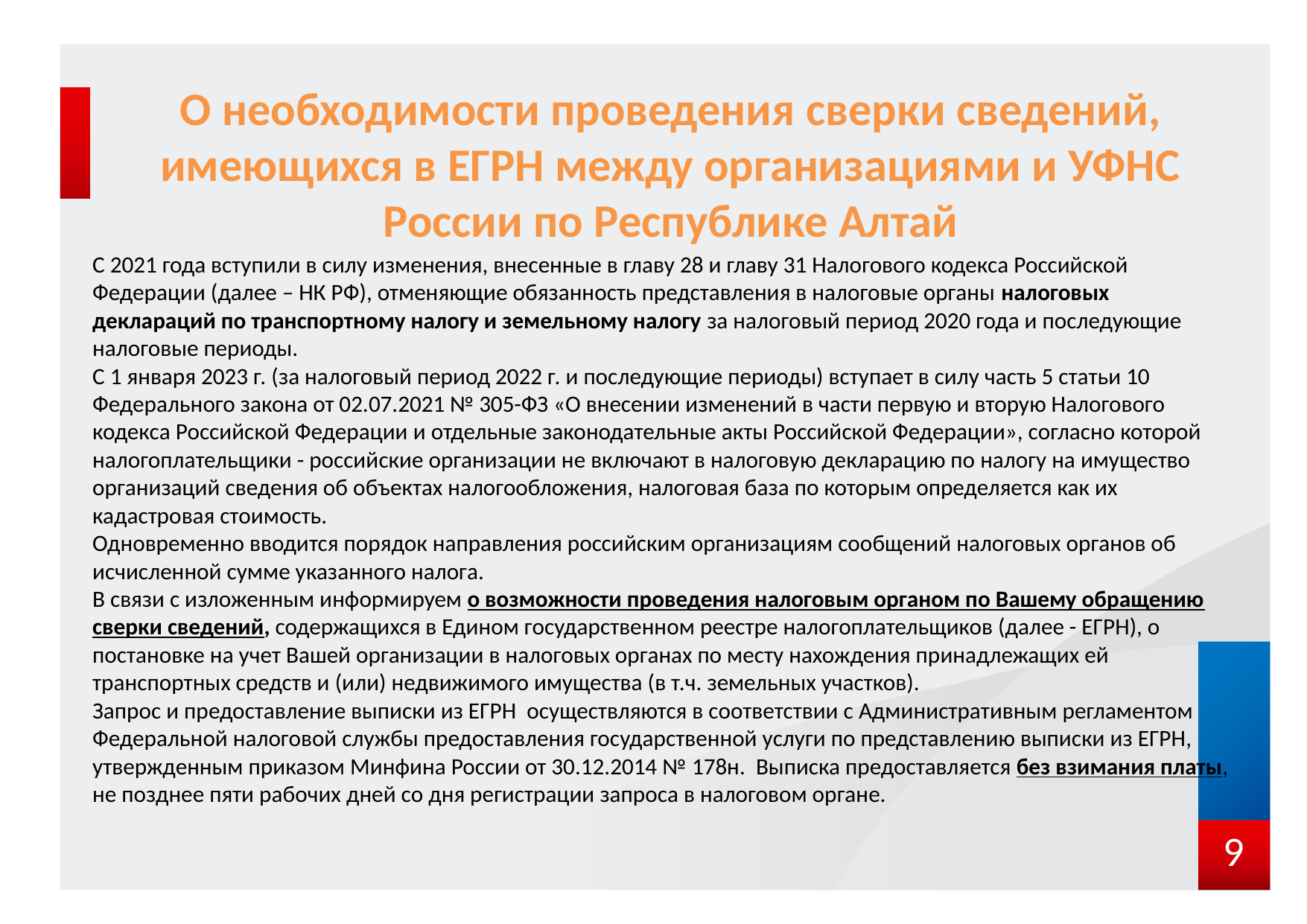

О необходимости проведения сверки сведений, имеющихся в ЕГРН между организациями и УФНС России по Республике Алтай

С 2021 года вступили в силу изменения, внесенные в главу 28 и главу 31 Налогового кодекса Российской Федерации (далее – НК РФ), отменяющие обязанность представления в налоговые органы налоговых деклараций по транспортному налогу и земельному налогу за налоговый период 2020 года и последующие налоговые периоды.
С 1 января 2023 г. (за налоговый период 2022 г. и последующие периоды) вступает в силу часть 5 статьи 10 Федерального закона от 02.07.2021 № 305-ФЗ «О внесении изменений в части первую и вторую Налогового кодекса Российской Федерации и отдельные законодательные акты Российской Федерации», согласно которой налогоплательщики - российские организации не включают в налоговую декларацию по налогу на имущество организаций сведения об объектах налогообложения, налоговая база по которым определяется как их кадастровая стоимость.
Одновременно вводится порядок направления российским организациям сообщений налоговых органов об исчисленной сумме указанного налога.
В связи с изложенным информируем о возможности проведения налоговым органом по Вашему обращению сверки сведений, содержащихся в Едином государственном реестре налогоплательщиков (далее - ЕГРН), о постановке на учет Вашей организации в налоговых органах по месту нахождения принадлежащих ей транспортных средств и (или) недвижимого имущества (в т.ч. земельных участков).
Запрос и предоставление выписки из ЕГРН  осуществляются в соответствии с Административным регламентом Федеральной налоговой службы предоставления государственной услуги по представлению выписки из ЕГРН, утвержденным приказом Минфина России от 30.12.2014 № 178н.  Выписка предоставляется без взимания платы, не позднее пяти рабочих дней со дня регистрации запроса в налоговом органе.

9